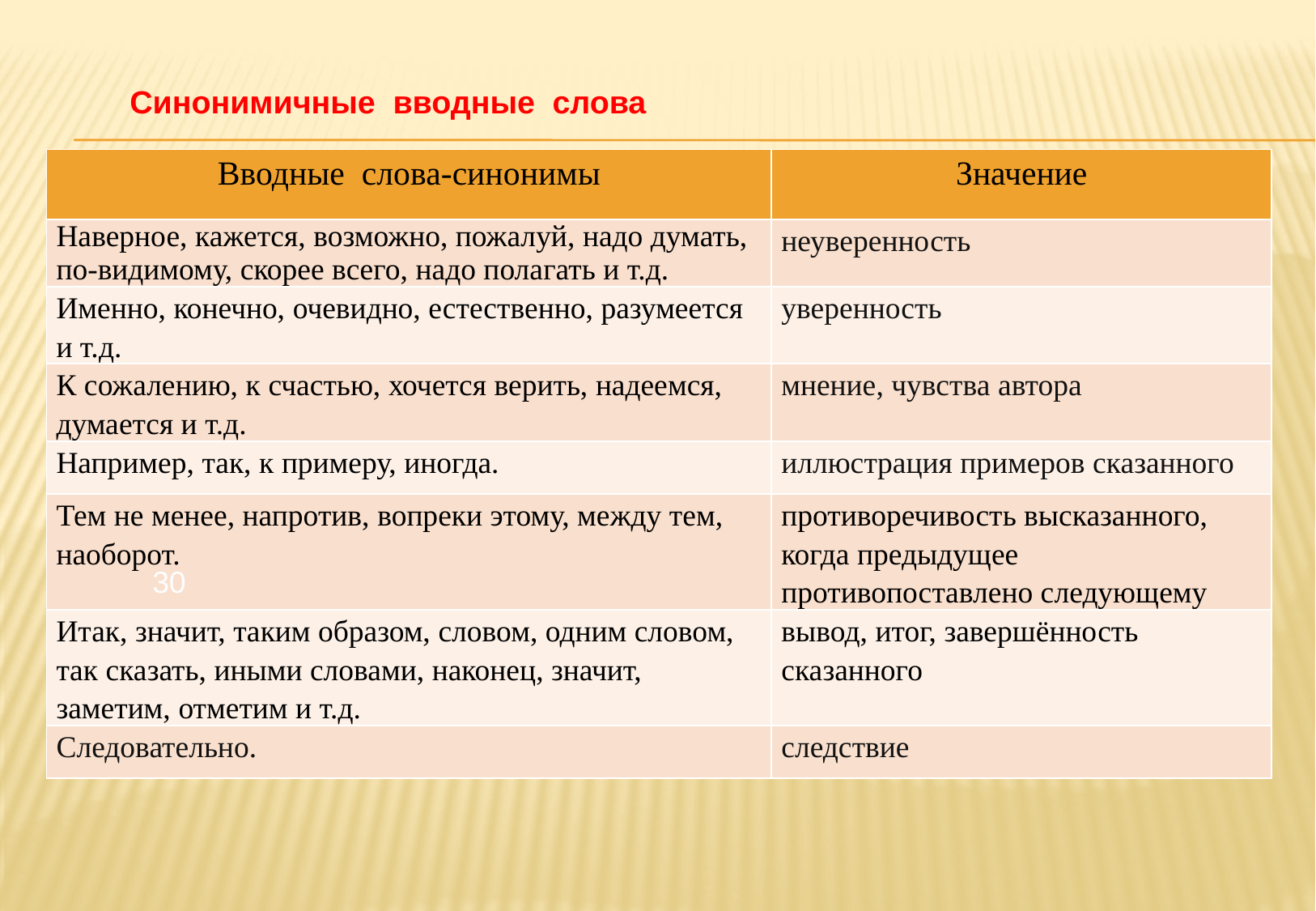

# Синонимичные  вводные  слова
| Вводные слова-синонимы | Значение |
| --- | --- |
| Наверное, кажется, возможно, пожалуй, надо думать, по-видимому, скорее всего, надо полагать и т.д. | неуверенность |
| Именно, конечно, очевидно, естественно, разумеется и т.д. | уверенность |
| К сожалению, к счастью, хочется верить, надеемся, думается и т.д. | мнение, чувства автора |
| Например, так, к примеру, иногда. | иллюстрация примеров сказанного |
| Тем не менее, напротив, вопреки этому, между тем, наоборот. | противоречивость высказанного, когда предыдущее противопоставлено следующему |
| Итак, значит, таким образом, словом, одним словом, так сказать, иными словами, наконец, значит, заметим, отметим и т.д. | вывод, итог, завершённость сказанного |
| Следовательно. | следствие |
30